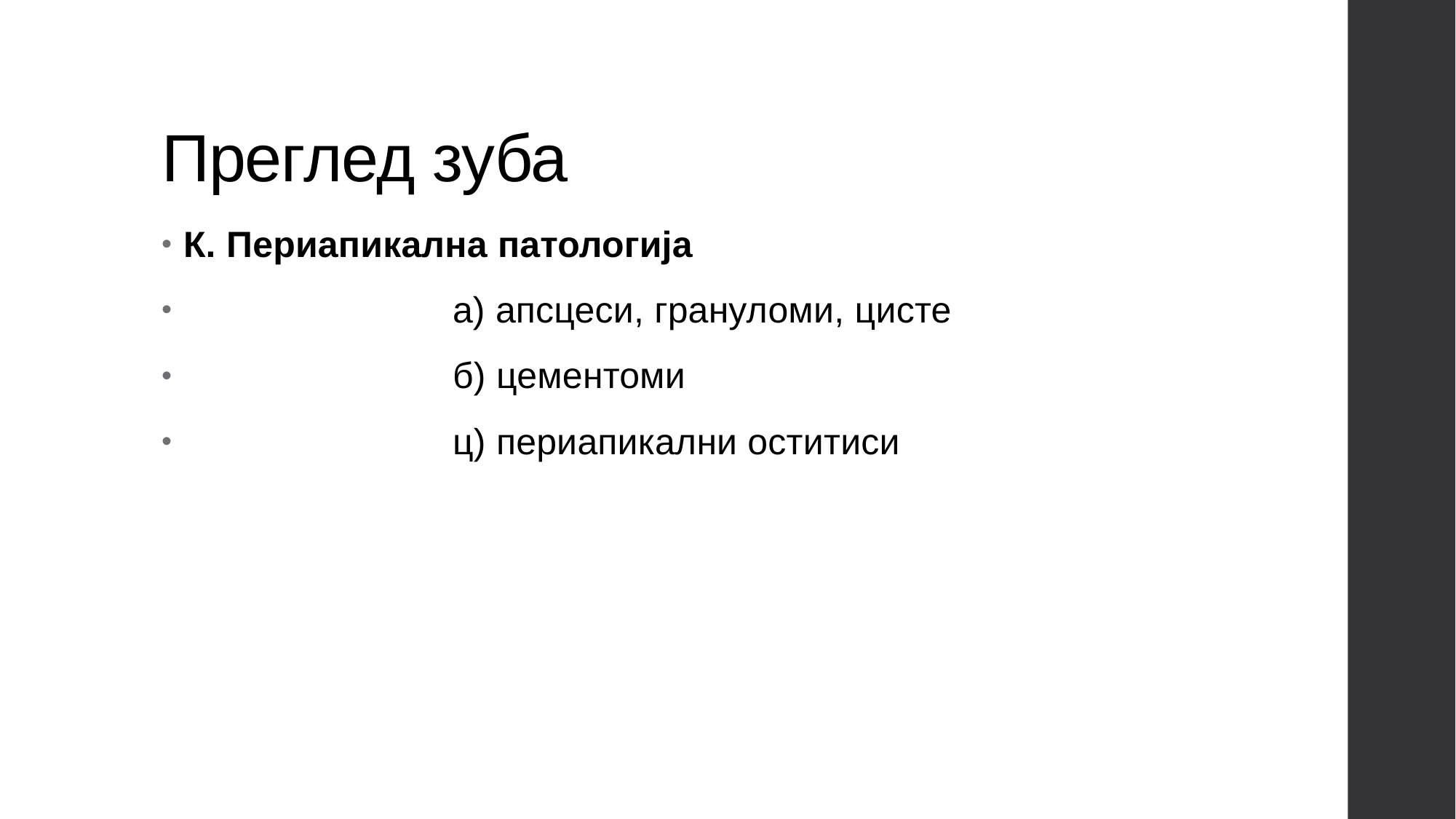

# Преглед зуба
К. Периапикална патологија
                          а) апсцеси, грануломи, цисте
                          б) цементоми
                          ц) периапикални оститиси